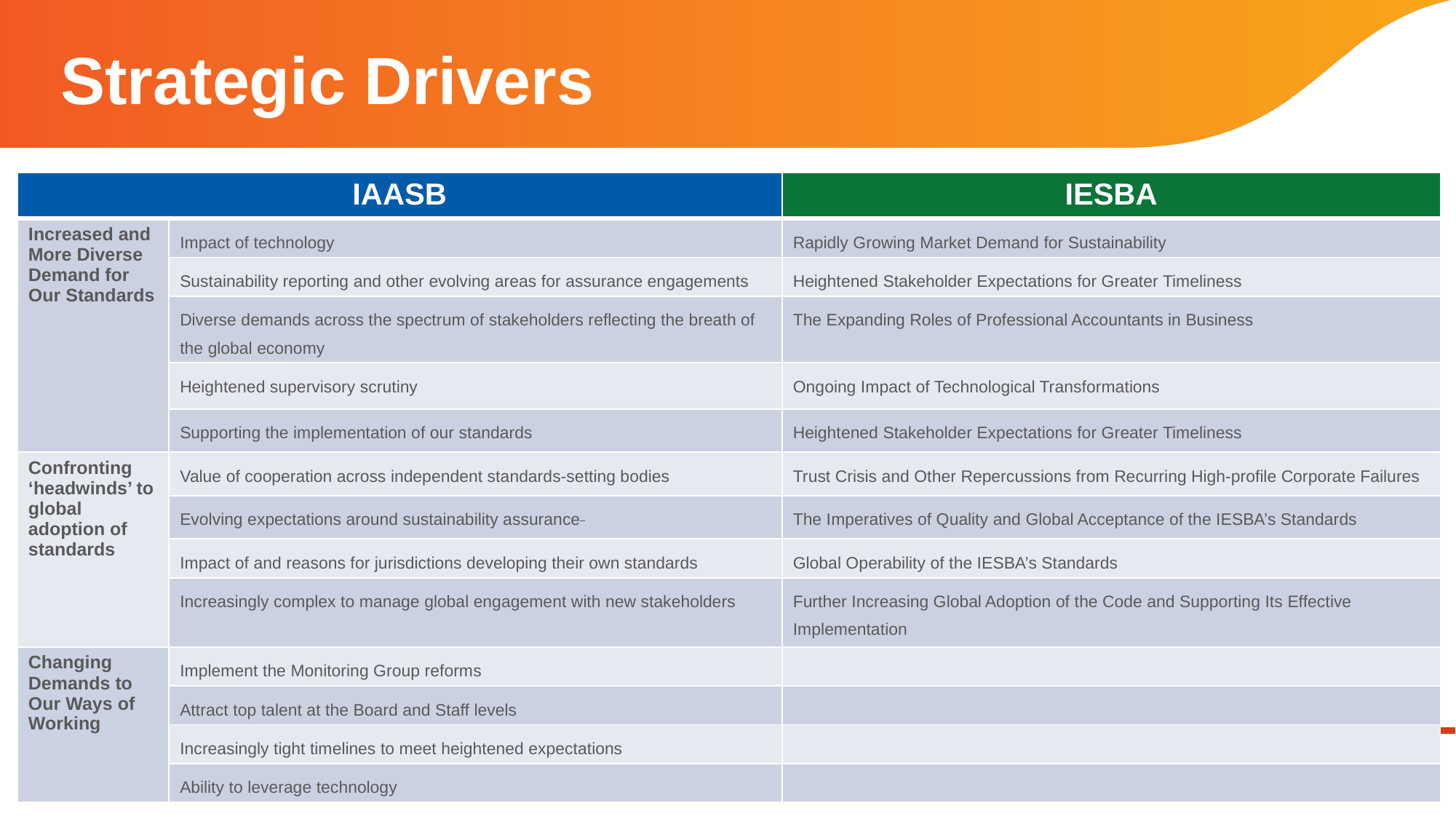

# Strategic Drivers
| IAASB |  | IESBA |
| --- | --- | --- |
| Increased and More Diverse Demand for Our Standards | Impact of technology | Rapidly Growing Market Demand for Sustainability |
|  | Sustainability reporting and other evolving areas for assurance engagements | Heightened Stakeholder Expectations for Greater Timeliness |
|  | Diverse demands across the spectrum of stakeholders reflecting the breath of the global economy | The Expanding Roles of Professional Accountants in Business |
|  | Heightened supervisory scrutiny | Ongoing Impact of Technological Transformations |
|  | Supporting the implementation of our standards | Heightened Stakeholder Expectations for Greater Timeliness |
| Confronting ‘headwinds’ to global adoption of standards | Value of cooperation across independent standards-setting bodies | Trust Crisis and Other Repercussions from Recurring High-profile Corporate Failures |
|  | Evolving expectations around sustainability assurance | The Imperatives of Quality and Global Acceptance of the IESBA’s Standards |
|  | Impact of and reasons for jurisdictions developing their own standards | Global Operability of the IESBA’s Standards |
|  | Increasingly complex to manage global engagement with new stakeholders | Further Increasing Global Adoption of the Code and Supporting Its Effective Implementation |
| Changing Demands to Our Ways of Working | Implement the Monitoring Group reforms |  |
|  | Attract top talent at the Board and Staff levels |  |
|  | Increasingly tight timelines to meet heightened expectations |  |
|  | Ability to leverage technology |  |